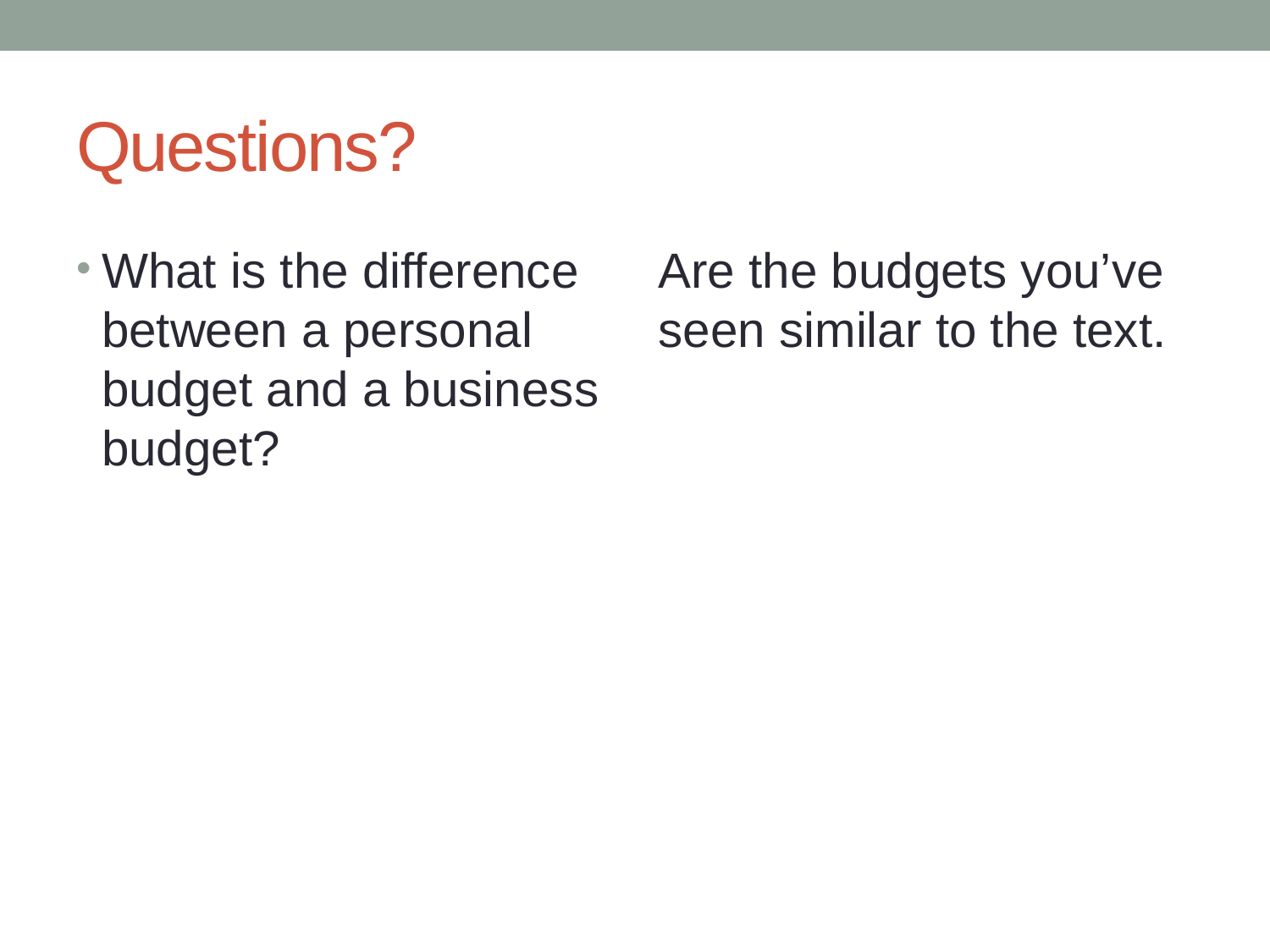

# Questions?
What is the difference between a personal budget and a business budget?

Are the budgets you’ve seen similar to the text.